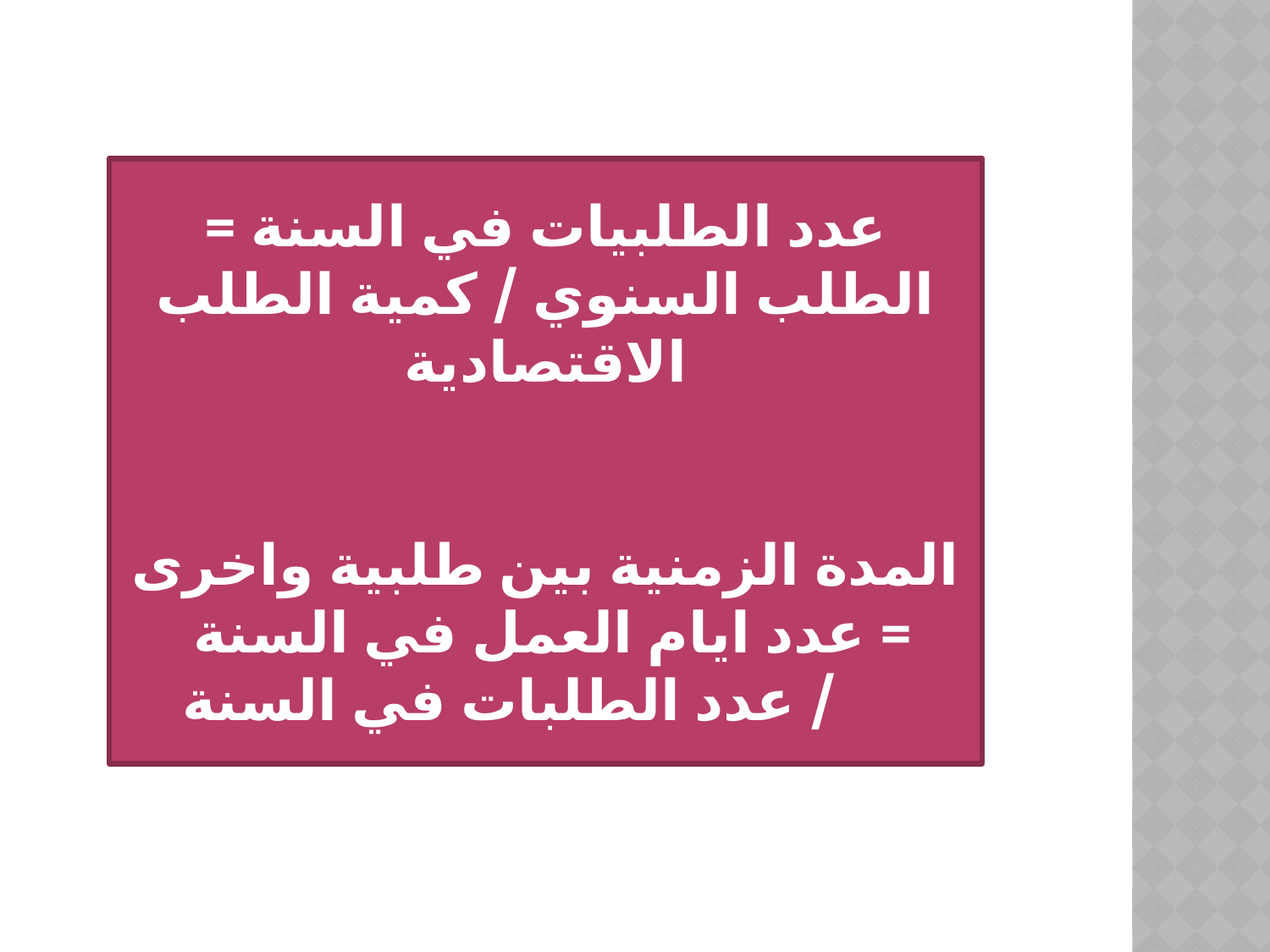

#

عدد الطلبيات في السنة = الطلب السنوي / كمية الطلب الاقتصادية

المدة الزمنية بين طلبية واخرى = عدد ايام العمل في السنة
     / عدد الطلبات في السنة